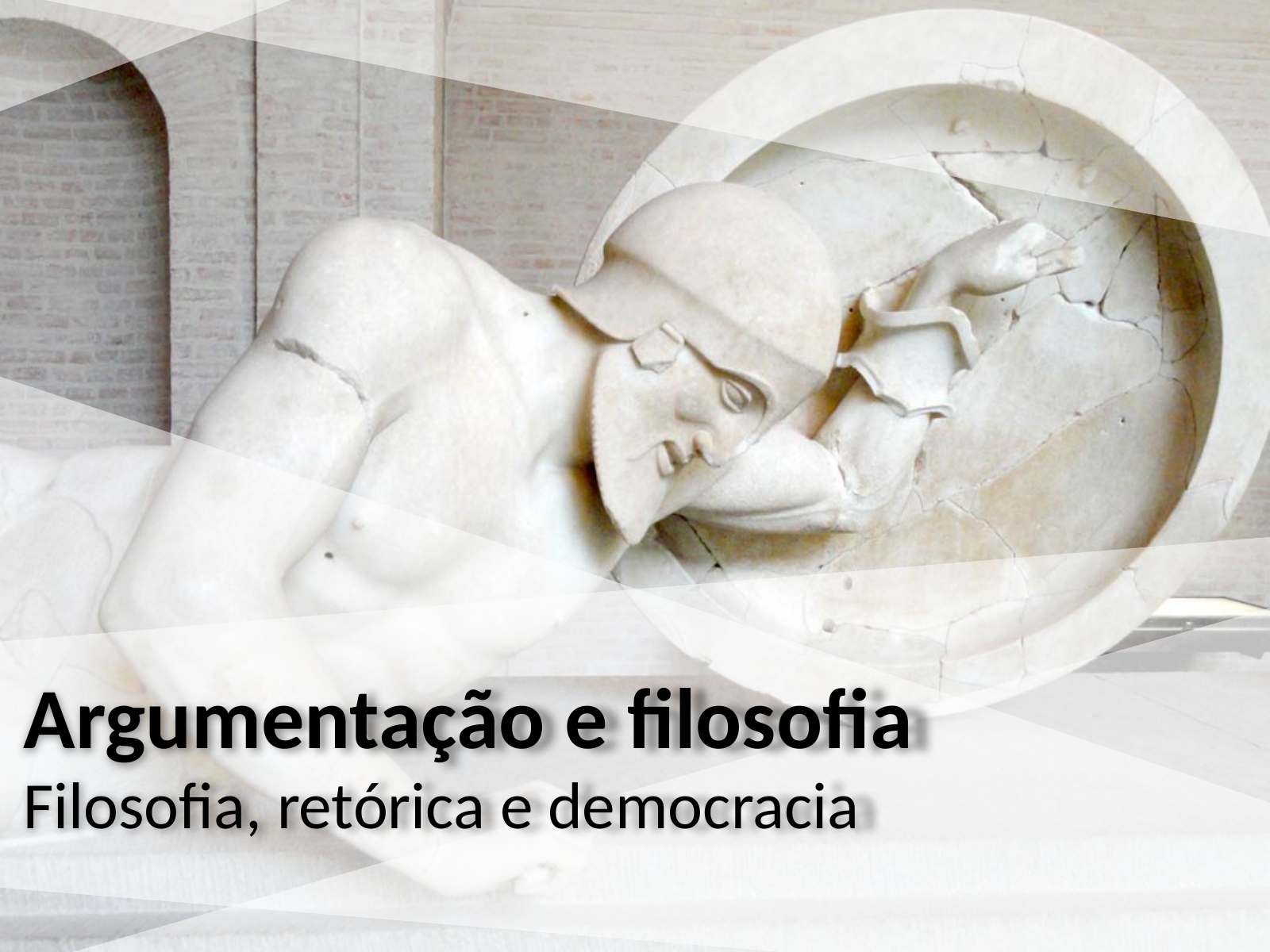

Argumentação e filosofia
Filosofia, retórica e democracia